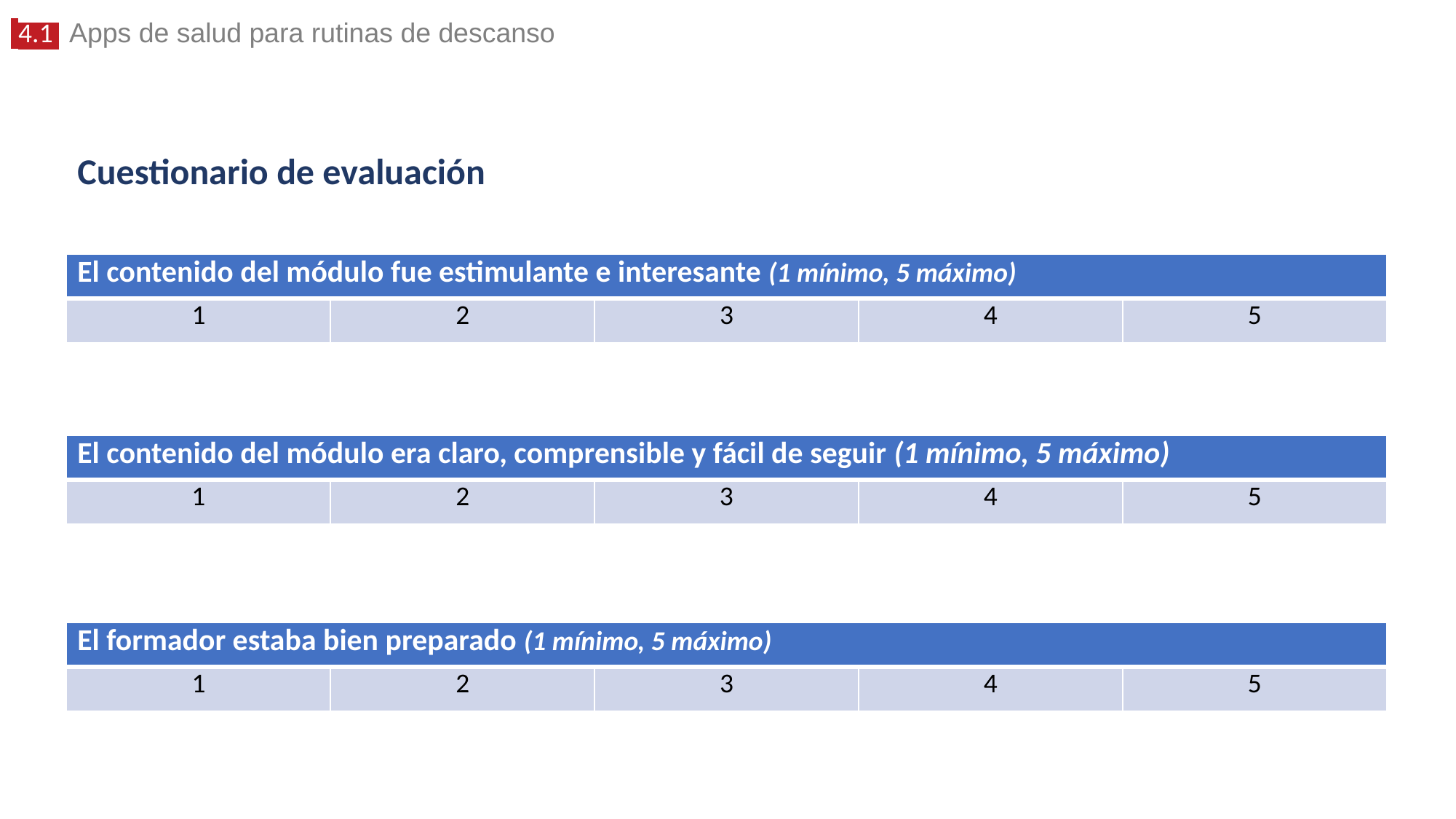

# Cuestionario de evaluación
| El contenido del módulo fue estimulante e interesante (1 mínimo, 5 máximo) |  |  |  |  |
| --- | --- | --- | --- | --- |
| 1 | 2 | 3 | 4 | 5 |
| El contenido del módulo era claro, comprensible y fácil de seguir (1 mínimo, 5 máximo) |  |  |  |  |
| --- | --- | --- | --- | --- |
| 1 | 2 | 3 | 4 | 5 |
| El formador estaba bien preparado (1 mínimo, 5 máximo) |  |  |  |  |
| --- | --- | --- | --- | --- |
| 1 | 2 | 3 | 4 | 5 |